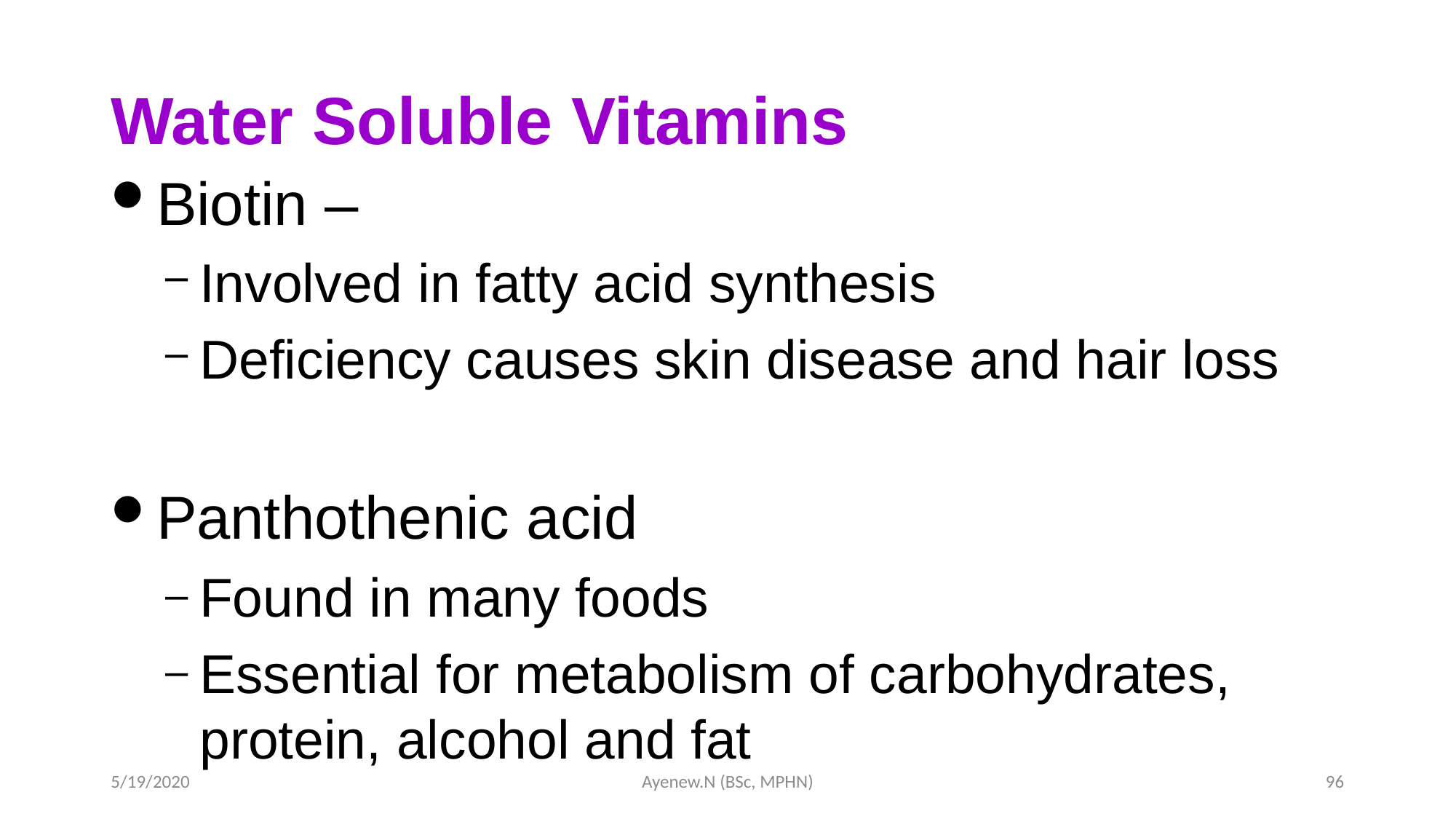

# Water Soluble Vitamins
Biotin –
Involved in fatty acid synthesis
Deficiency causes skin disease and hair loss

Panthothenic acid
Found in many foods
Essential for metabolism of carbohydrates, protein, alcohol and fat

5/19/2020
Ayenew.N (BSc, MPHN)
96